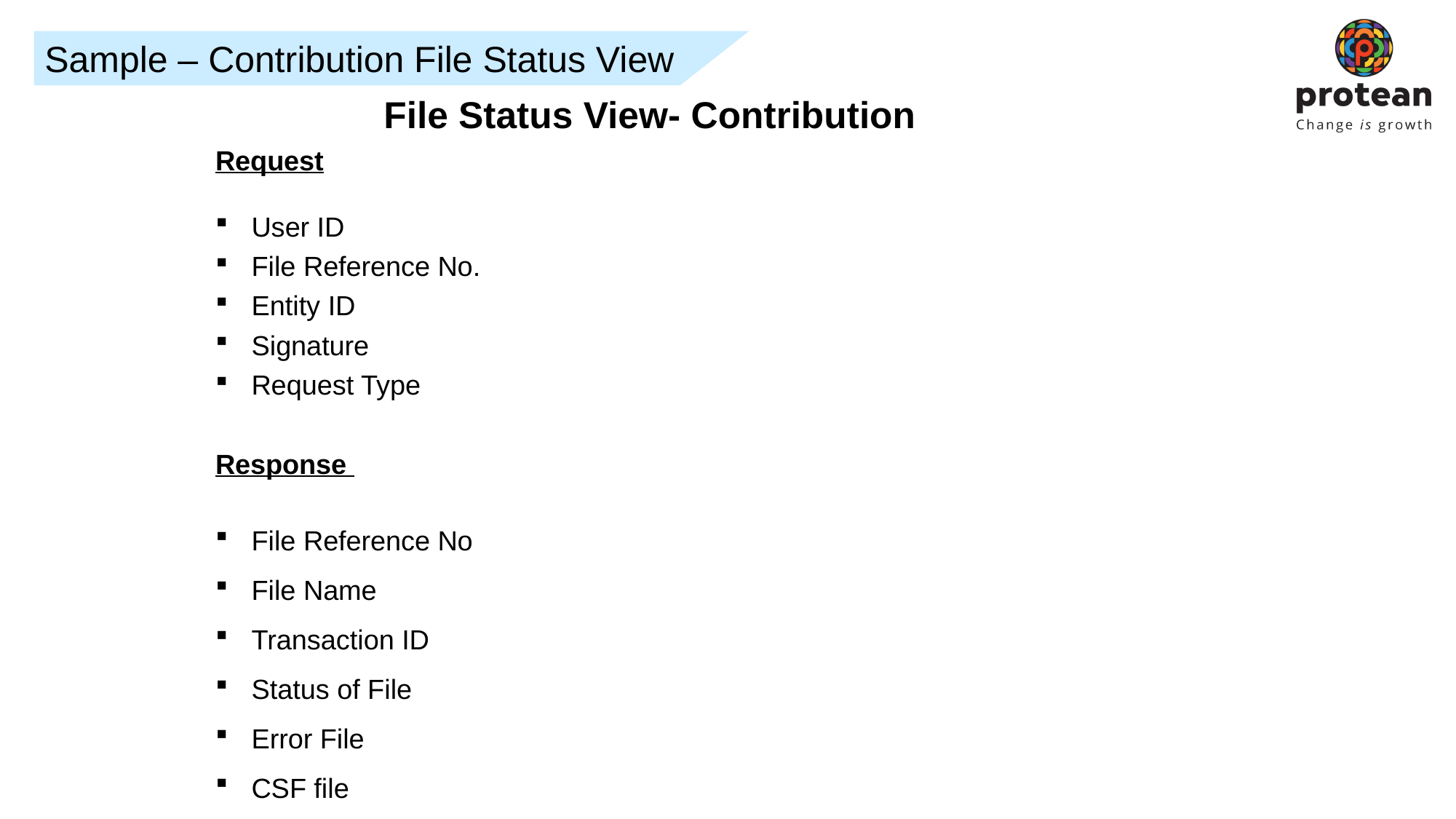

Sample – Contribution File Status View
File Status View- Contribution
Request

 User ID
 File Reference No.
 Entity ID
 Signature
 Request Type

Response

 File Reference No
 File Name
 Transaction ID
 Status of File
 Error File
 CSF file